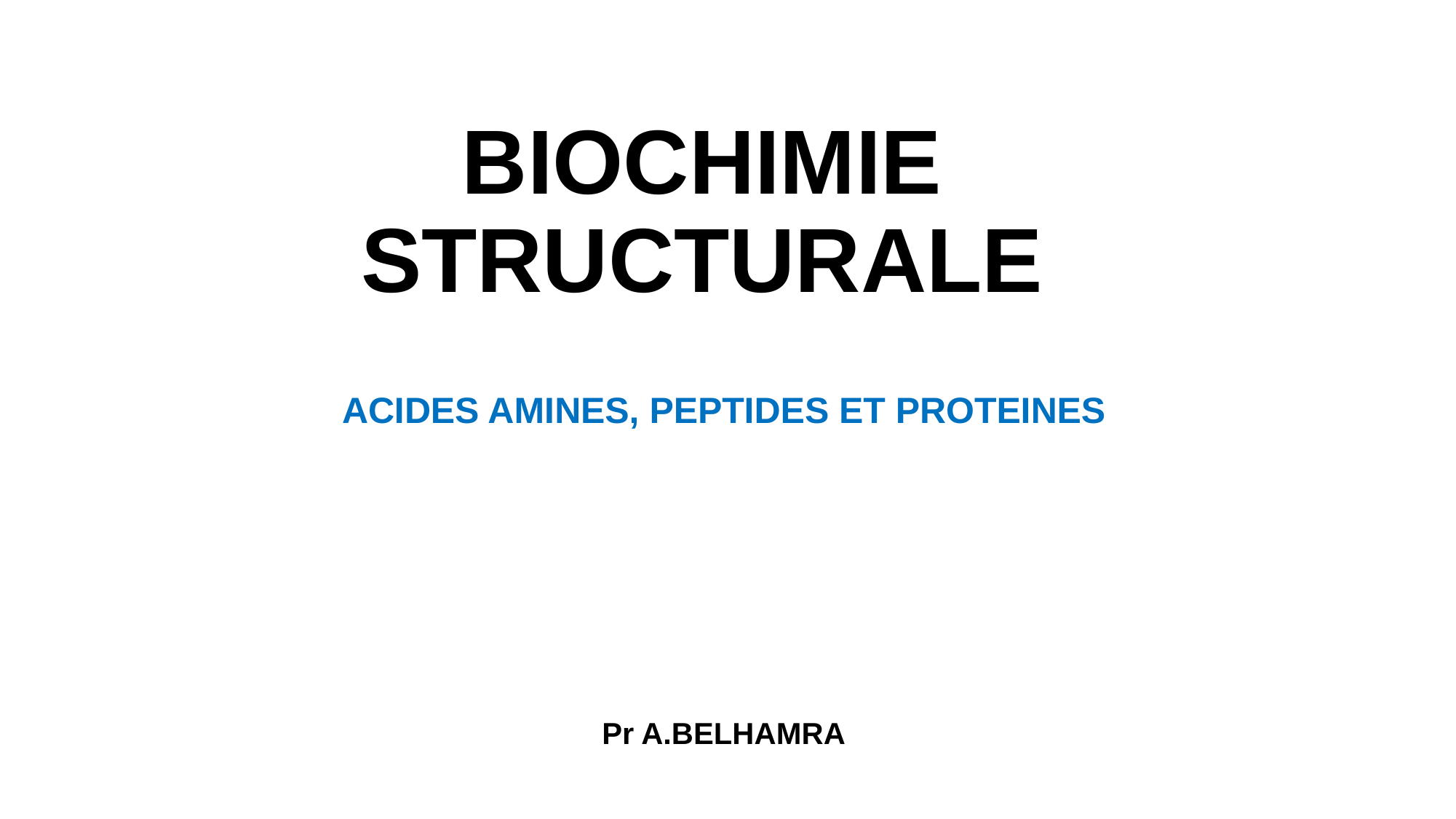

# BIOCHIMIE STRUCTURALE
ACIDES AMINES, PEPTIDES ET PROTEINES

Pr A.BELHAMRA